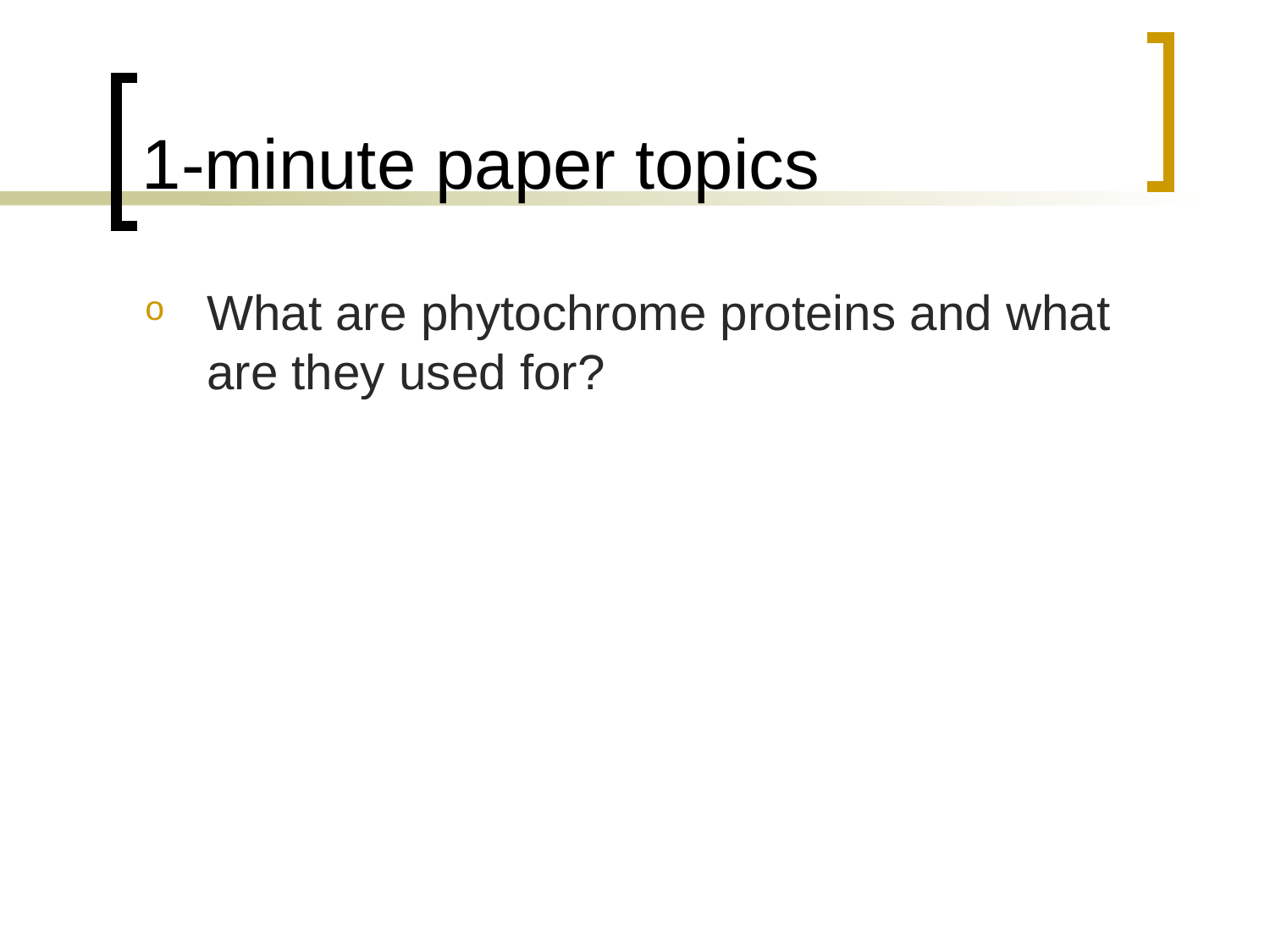

# 1-minute paper topics
What are phytochrome proteins and what are they used for?